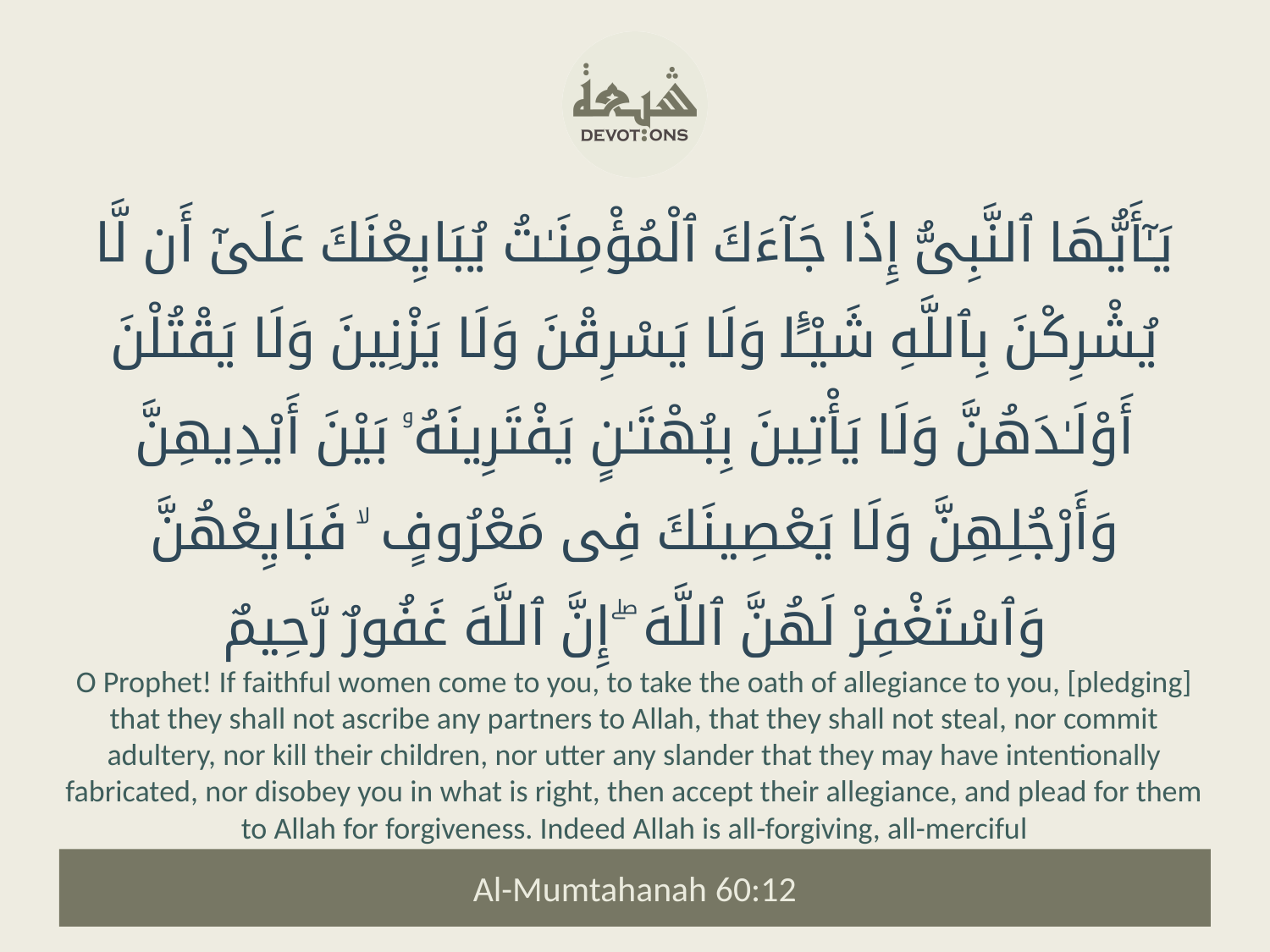

يَـٰٓأَيُّهَا ٱلنَّبِىُّ إِذَا جَآءَكَ ٱلْمُؤْمِنَـٰتُ يُبَايِعْنَكَ عَلَىٰٓ أَن لَّا يُشْرِكْنَ بِٱللَّهِ شَيْـًٔا وَلَا يَسْرِقْنَ وَلَا يَزْنِينَ وَلَا يَقْتُلْنَ أَوْلَـٰدَهُنَّ وَلَا يَأْتِينَ بِبُهْتَـٰنٍ يَفْتَرِينَهُۥ بَيْنَ أَيْدِيهِنَّ وَأَرْجُلِهِنَّ وَلَا يَعْصِينَكَ فِى مَعْرُوفٍ ۙ فَبَايِعْهُنَّ وَٱسْتَغْفِرْ لَهُنَّ ٱللَّهَ ۖ إِنَّ ٱللَّهَ غَفُورٌ رَّحِيمٌ
O Prophet! If faithful women come to you, to take the oath of allegiance to you, [pledging] that they shall not ascribe any partners to Allah, that they shall not steal, nor commit adultery, nor kill their children, nor utter any slander that they may have intentionally fabricated, nor disobey you in what is right, then accept their allegiance, and plead for them to Allah for forgiveness. Indeed Allah is all-forgiving, all-merciful
Al-Mumtahanah 60:12